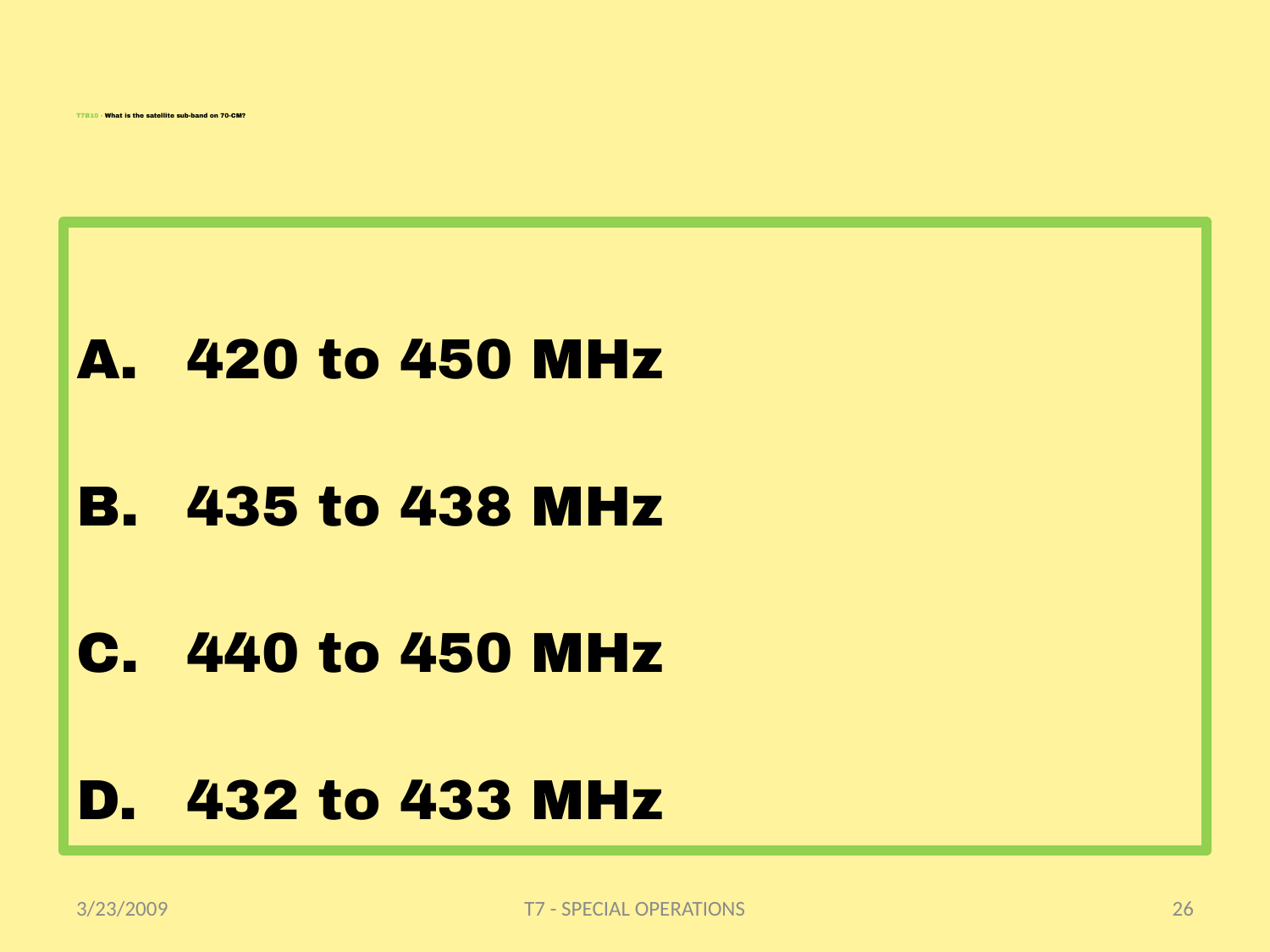

# T7B10 - What is the satellite sub-band on 70-CM?

420 to 450 MHz
435 to 438 MHz
440 to 450 MHz
432 to 433 MHz
3/23/2009
T7 - SPECIAL OPERATIONS
26